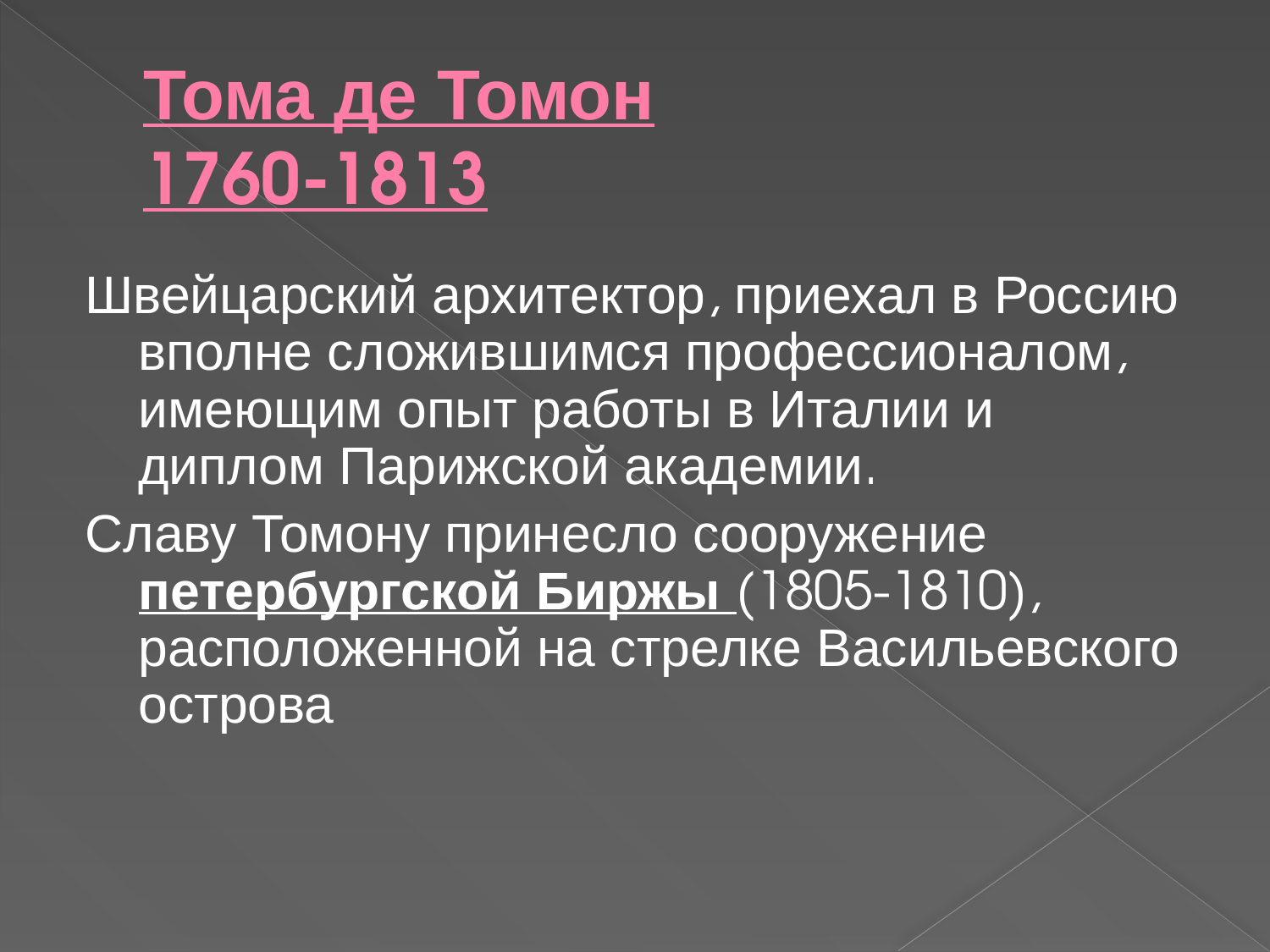

# Тома де Томон 1760-1813
Швейцарский архитектор, приехал в Россию вполне сложившимся профессионалом, имеющим опыт работы в Италии и диплом Парижской академии.
Славу Томону принесло сооружение петербургской Биржы (1805-1810), расположенной на стрелке Васильевского острова